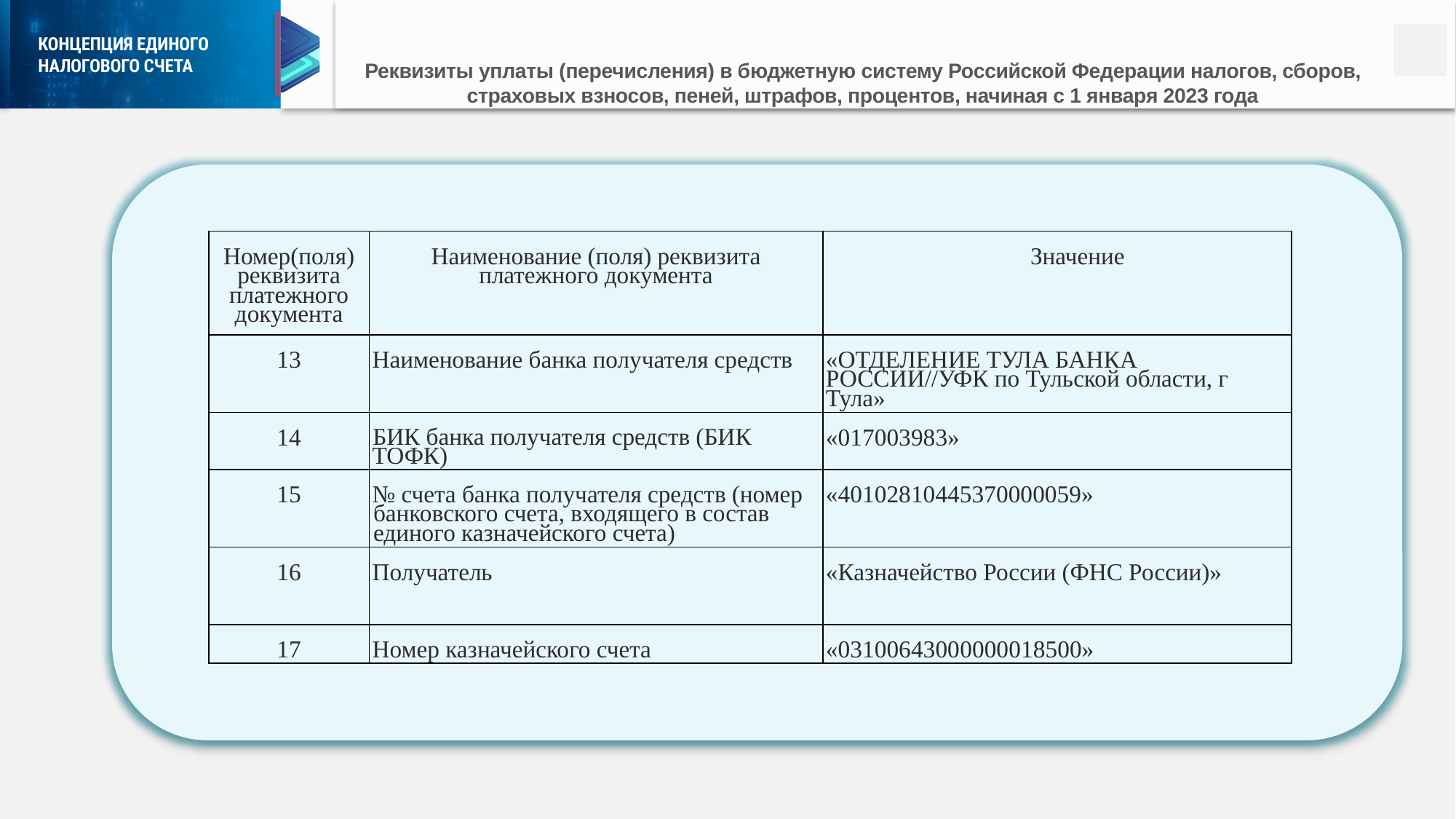

Реквизиты уплаты (перечисления) в бюджетную систему Российской Федерации налогов, сборов, страховых взносов, пеней, штрафов, процентов, начиная с 1 января 2023 года

| Номер(поля) реквизита платежного документа | Наименование (поля) реквизита платежного документа | Значение |
| --- | --- | --- |
| 13 | Наименование банка получателя средств | «ОТДЕЛЕНИЕ ТУЛА БАНКА РОССИИ//УФК по Тульской области, г Тула» |
| 14 | БИК банка получателя средств (БИК ТОФК) | «017003983» |
| 15 | № счета банка получателя средств (номер банковского счета, входящего в состав единого казначейского счета) | «40102810445370000059» |
| 16 | Получатель | «Казначейство России (ФНС России)» |
| 17 | Номер казначейского счета | «03100643000000018500» |